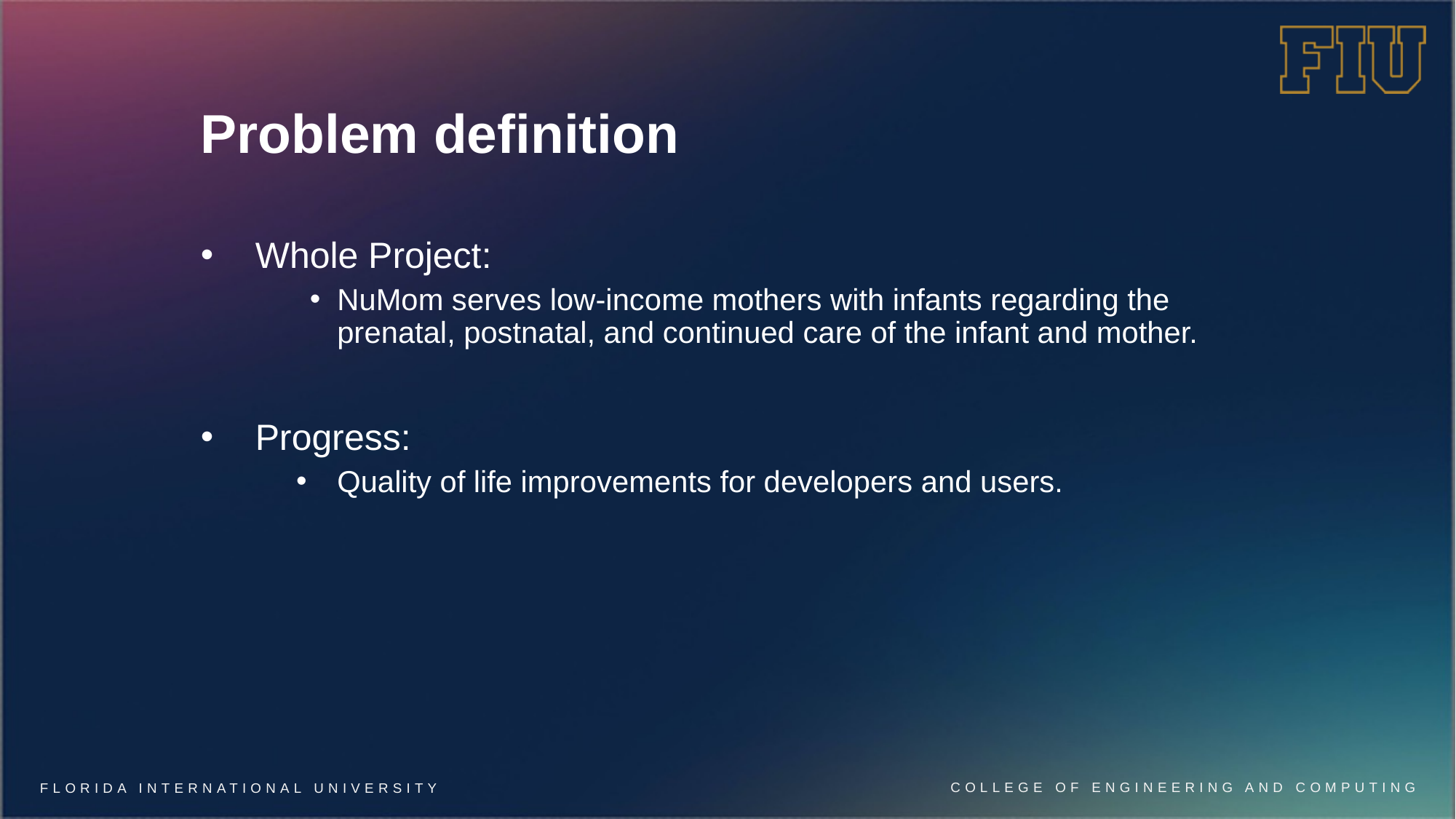

# Problem definition
Whole Project:
NuMom serves low-income mothers with infants regarding the prenatal, postnatal, and continued care of the infant and mother.

Progress:
Quality of life improvements for developers and users.